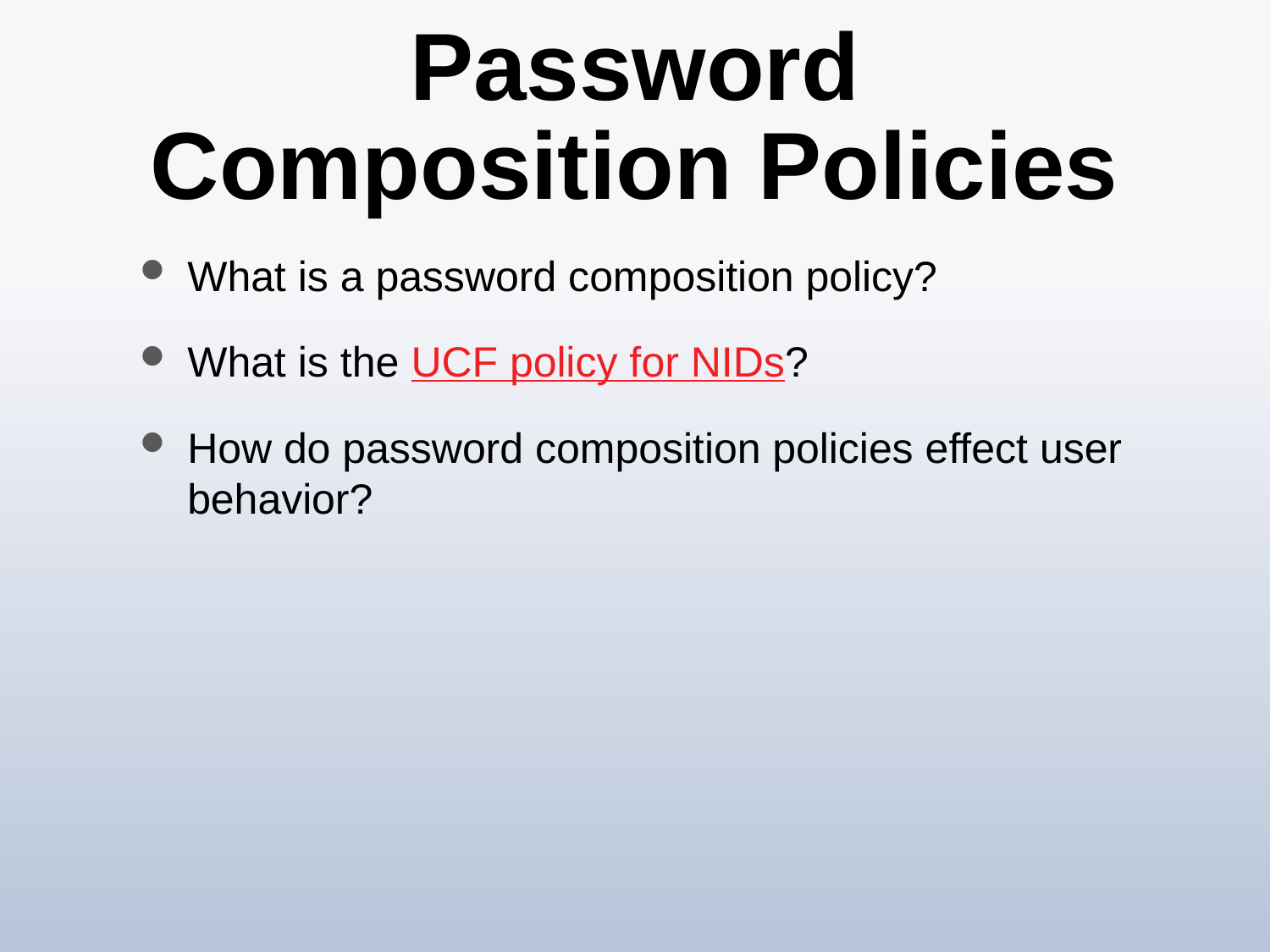

# Password Composition Policies
What is a password composition policy?
What is the UCF policy for NIDs?
How do password composition policies effect user behavior?